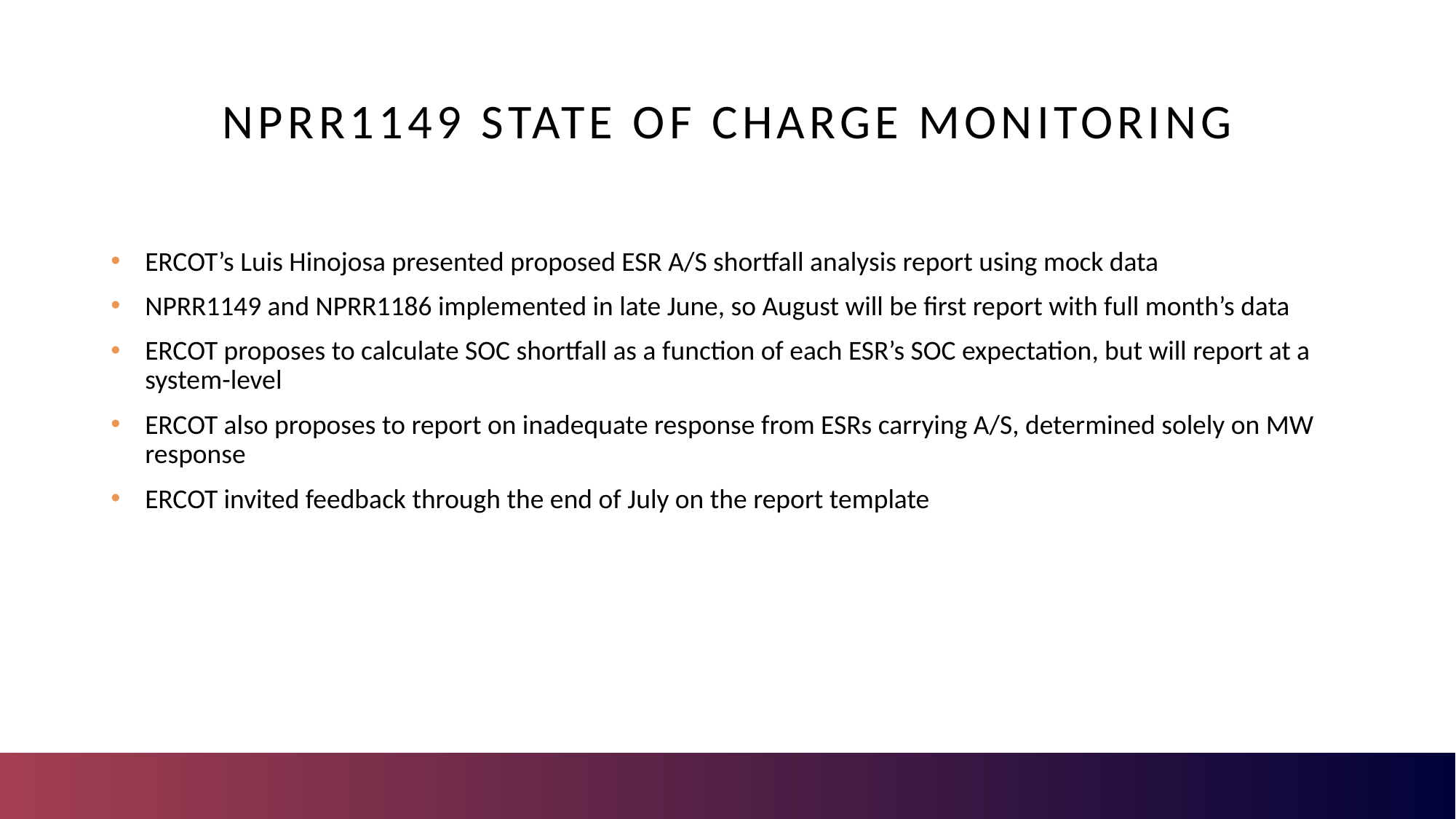

# Nprr1149 state of charge monitoring
ERCOT’s Luis Hinojosa presented proposed ESR A/S shortfall analysis report using mock data
NPRR1149 and NPRR1186 implemented in late June, so August will be first report with full month’s data
ERCOT proposes to calculate SOC shortfall as a function of each ESR’s SOC expectation, but will report at a system-level
ERCOT also proposes to report on inadequate response from ESRs carrying A/S, determined solely on MW response
ERCOT invited feedback through the end of July on the report template